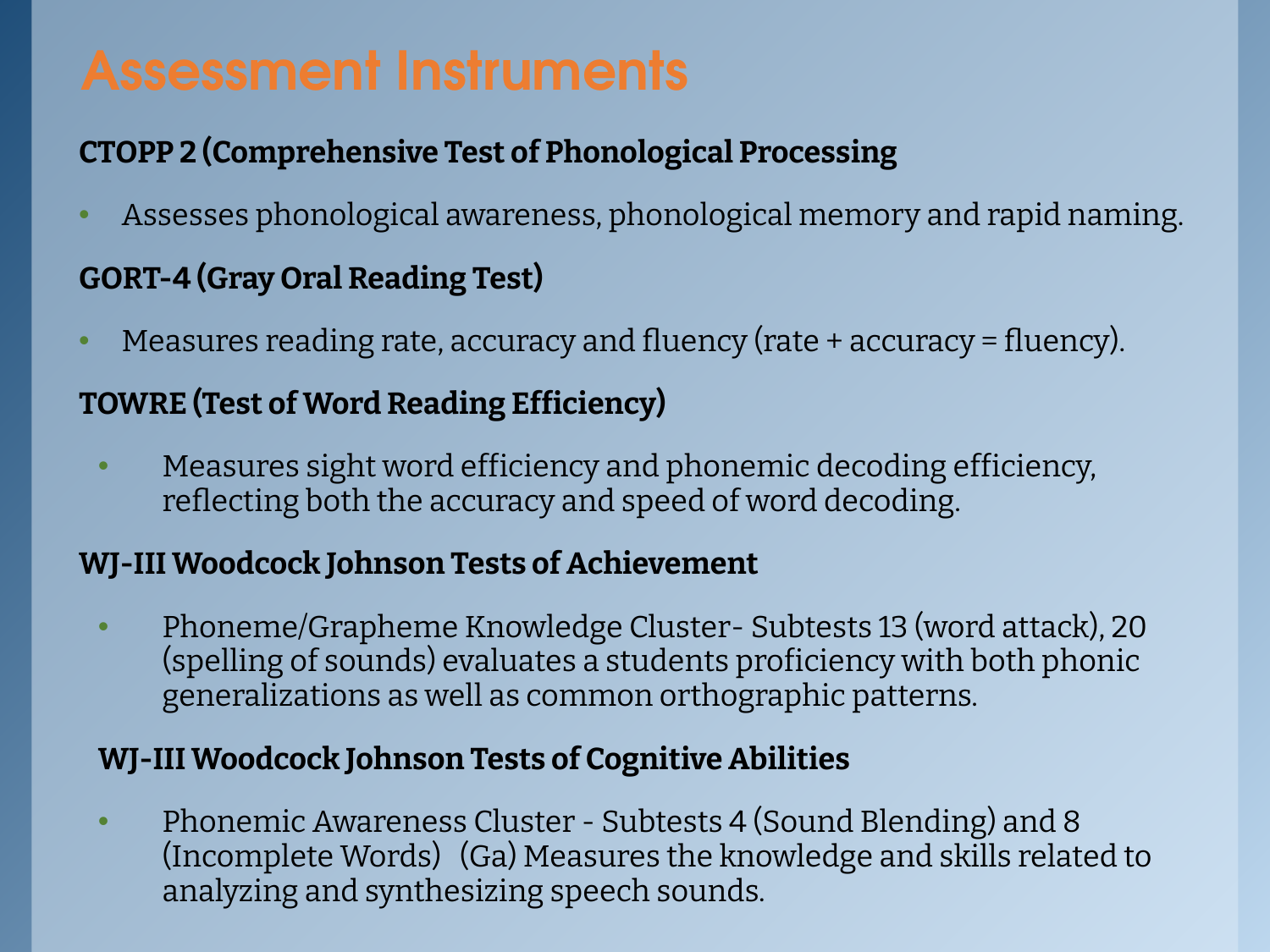

# Assessment Instruments
CTOPP 2 (Comprehensive Test of Phonological Processing
Assesses phonological awareness, phonological memory and rapid naming.
GORT-4 (Gray Oral Reading Test)
Measures reading rate, accuracy and fluency (rate + accuracy = fluency).
TOWRE (Test of Word Reading Efficiency)
Measures sight word efficiency and phonemic decoding efficiency, reflecting both the accuracy and speed of word decoding.
WJ-III Woodcock Johnson Tests of Achievement
Phoneme/Grapheme Knowledge Cluster- Subtests 13 (word attack), 20 (spelling of sounds) evaluates a students proficiency with both phonic generalizations as well as common orthographic patterns.
WJ-III Woodcock Johnson Tests of Cognitive Abilities
Phonemic Awareness Cluster - Subtests 4 (Sound Blending) and 8 (Incomplete Words)   (Ga) Measures the knowledge and skills related to analyzing and synthesizing speech sounds.